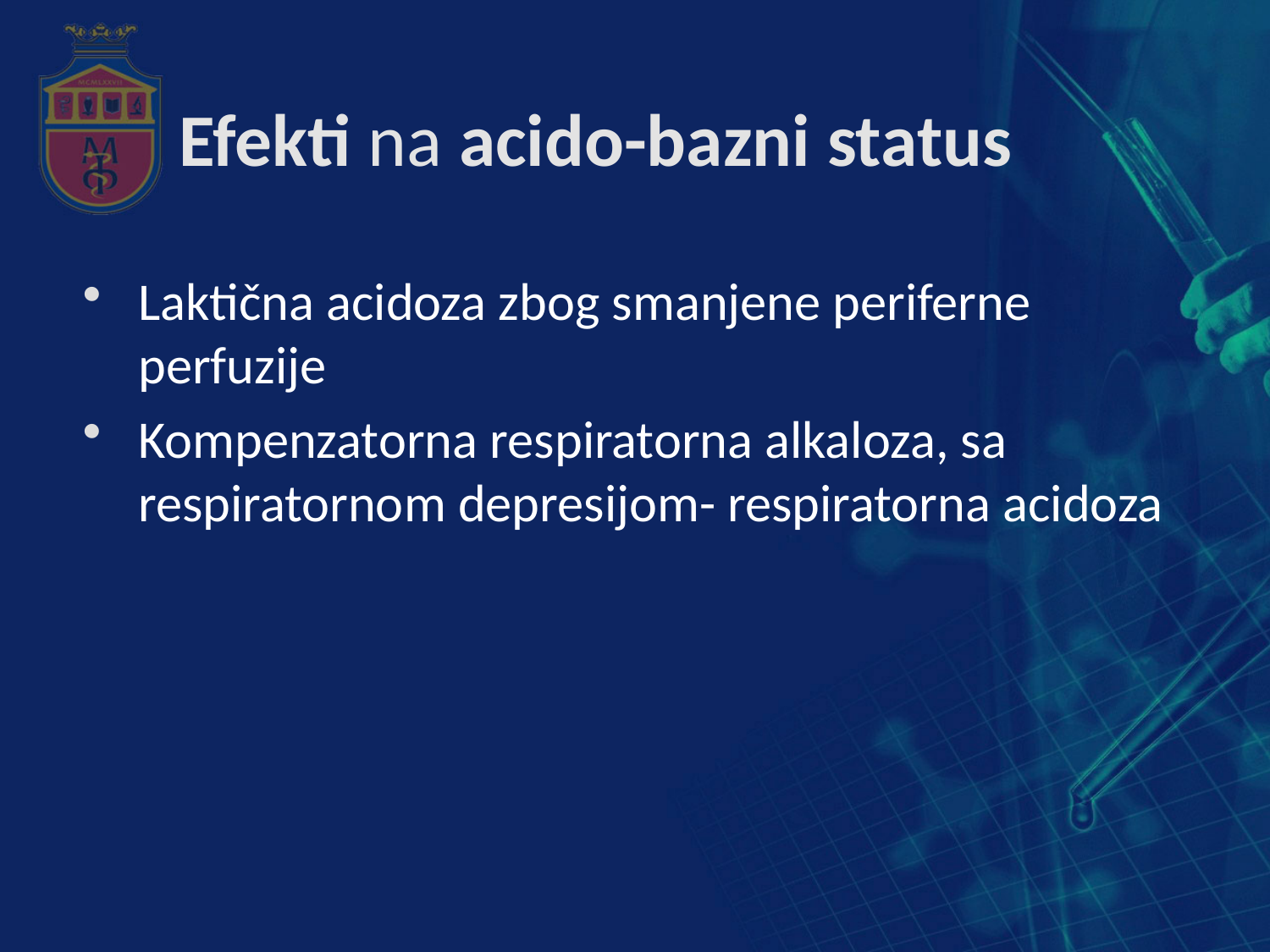

# Efekti na acido-bazni status
Laktična acidoza zbog smanjene periferne perfuzije
Kompenzatorna respiratorna alkaloza, sa respiratornom depresijom- respiratorna acidoza